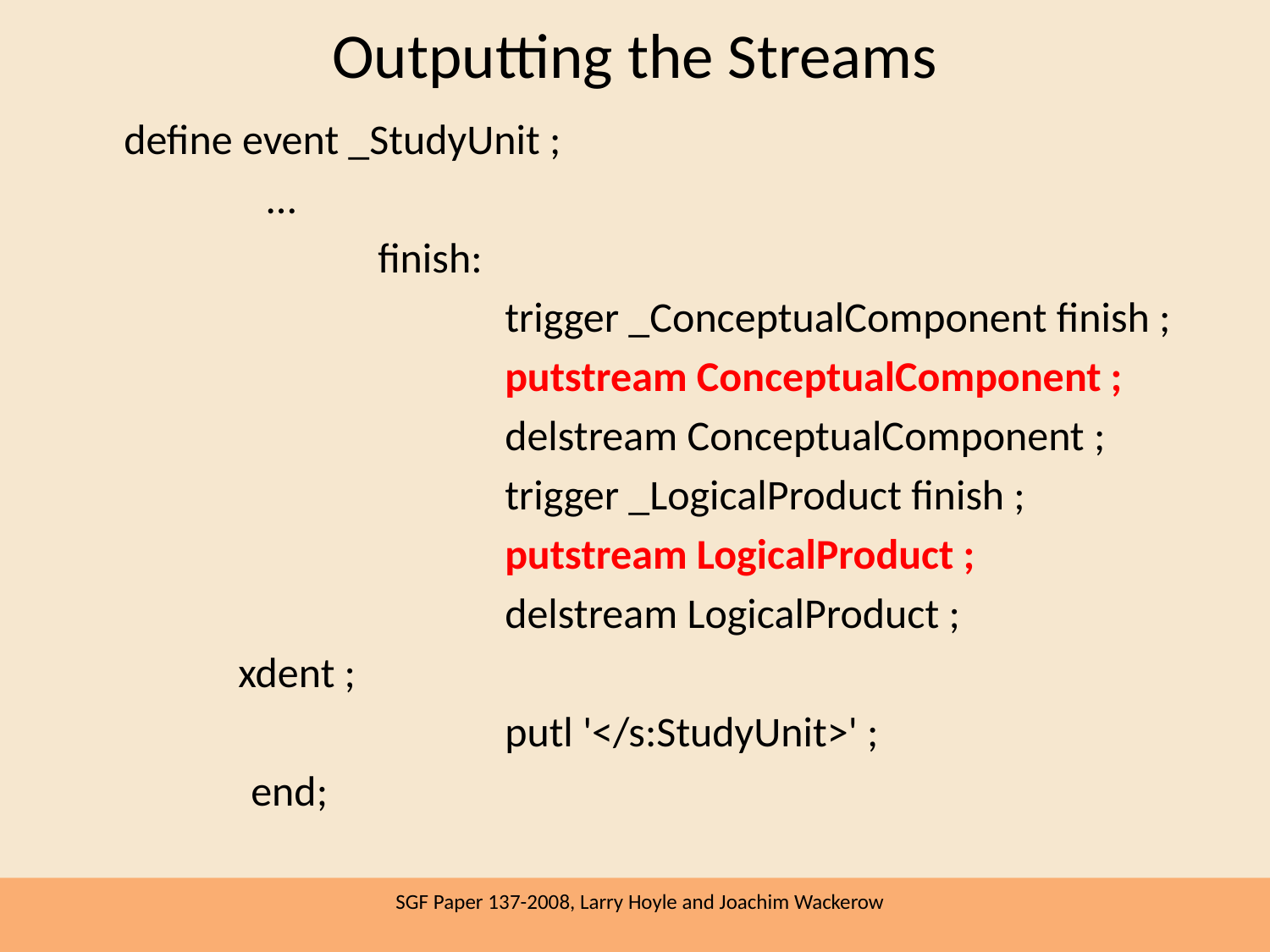

# Outputting the Streams
	define event _StudyUnit ;
                    …
			finish:
				trigger _ConceptualComponent finish ;
				putstream ConceptualComponent ;
				delstream ConceptualComponent ;
				trigger _LogicalProduct finish ;
				putstream LogicalProduct ;
				delstream LogicalProduct ;
	            xdent ;
				putl '</s:StudyUnit>' ;
		end;
SGF Paper 137-2008, Larry Hoyle and Joachim Wackerow